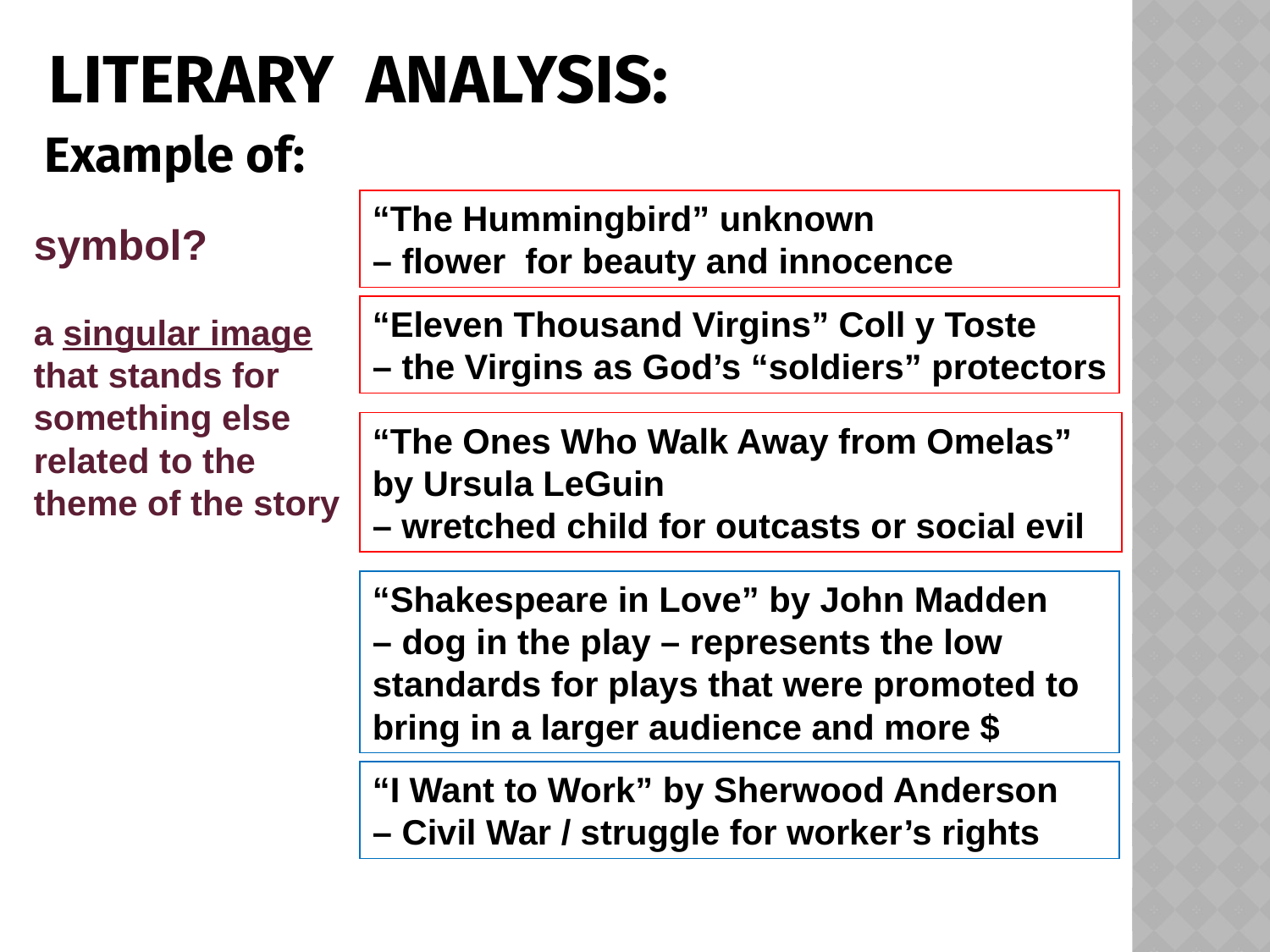

# literary  analysis:
Example of:

“The Hummingbird” unknown
– flower  for beauty and innocence
symbol?

a singular image that stands for something else related to the theme of the story
“Eleven Thousand Virgins” Coll y Toste
– the Virgins as God’s “soldiers” protectors
“The Ones Who Walk Away from Omelas” by Ursula LeGuin
– wretched child for outcasts or social evil
“Shakespeare in Love” by John Madden
– dog in the play – represents the low standards for plays that were promoted to bring in a larger audience and more $
“I Want to Work” by Sherwood Anderson
– Civil War / struggle for worker’s rights